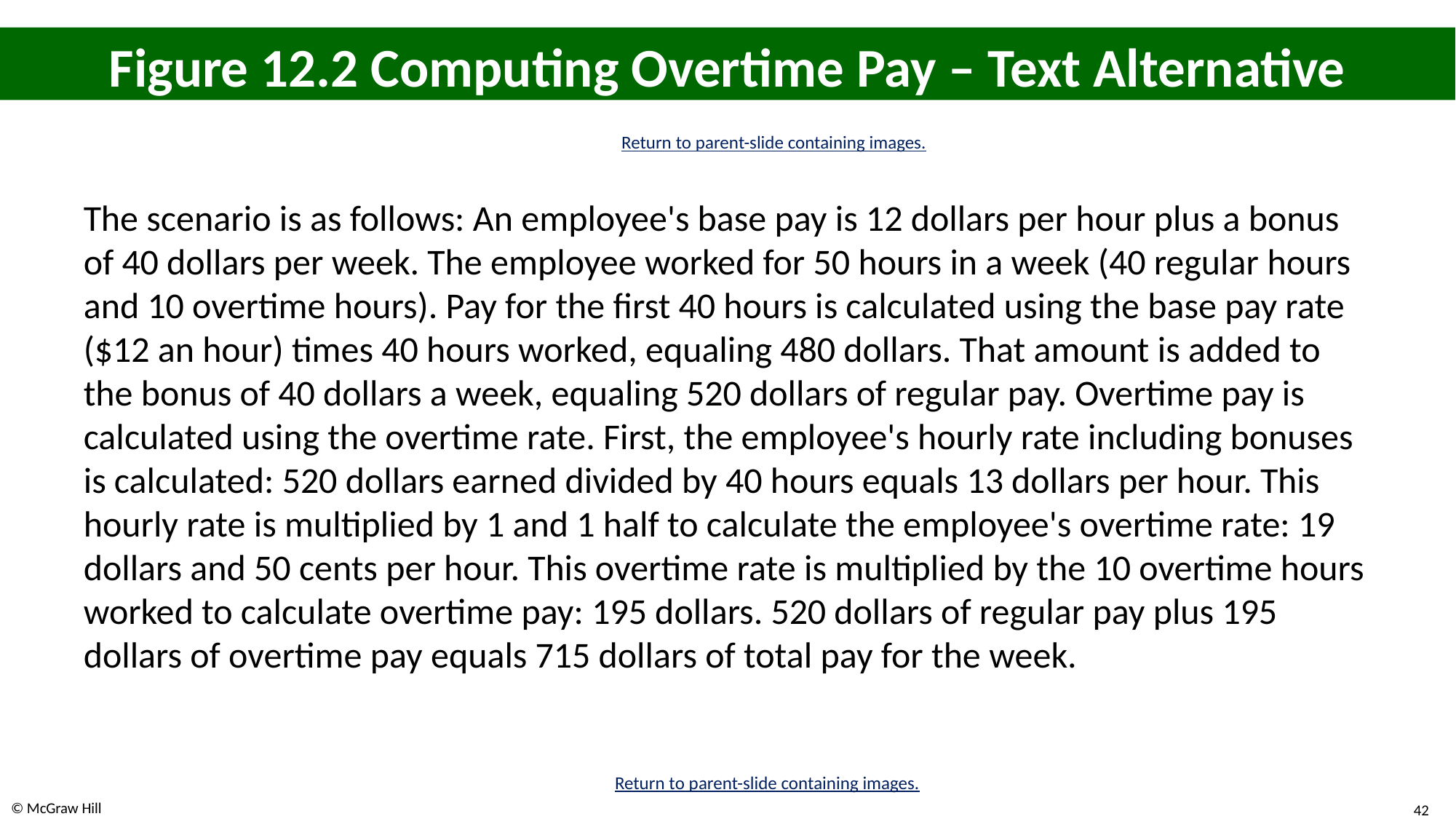

# Figure 12.2 Computing Overtime Pay – Text Alternative
Return to parent-slide containing images.
The scenario is as follows: An employee's base pay is 12 dollars per hour plus a bonus of 40 dollars per week. The employee worked for 50 hours in a week (40 regular hours and 10 overtime hours). Pay for the first 40 hours is calculated using the base pay rate ($12 an hour) times 40 hours worked, equaling 480 dollars. That amount is added to the bonus of 40 dollars a week, equaling 520 dollars of regular pay. Overtime pay is calculated using the overtime rate. First, the employee's hourly rate including bonuses is calculated: 520 dollars earned divided by 40 hours equals 13 dollars per hour. This hourly rate is multiplied by 1 and 1 half to calculate the employee's overtime rate: 19 dollars and 50 cents per hour. This overtime rate is multiplied by the 10 overtime hours worked to calculate overtime pay: 195 dollars. 520 dollars of regular pay plus 195 dollars of overtime pay equals 715 dollars of total pay for the week.
Return to parent-slide containing images.